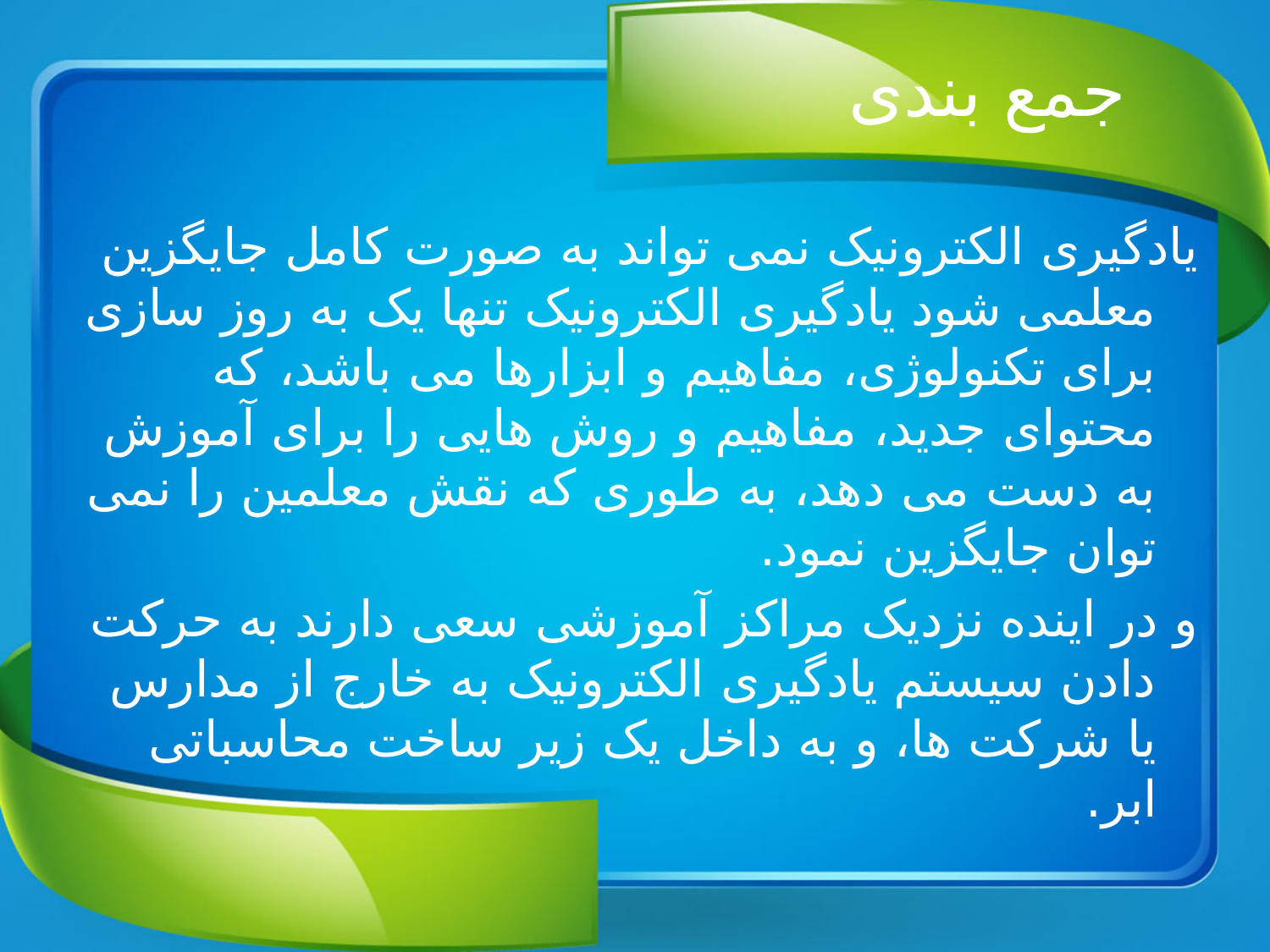

جمع بندی
یادگیری الکترونیک نمی تواند به صورت کامل جایگزین معلمی شود یادگیری الکترونیک تنها یک به روز سازی برای تکنولوژی، مفاهیم و ابزارها می باشد، که محتوای جدید، مفاهیم و روش هایی را برای آموزش به دست می دهد، به طوری که نقش معلمین را نمی توان جایگزین نمود.
و در اینده نزدیک مراکز آموزشی سعی دارند به حرکت دادن سیستم یادگیری الکترونیک به خارج از مدارس یا شرکت ها، و به داخل یک زیر ساخت محاسباتی ابر.